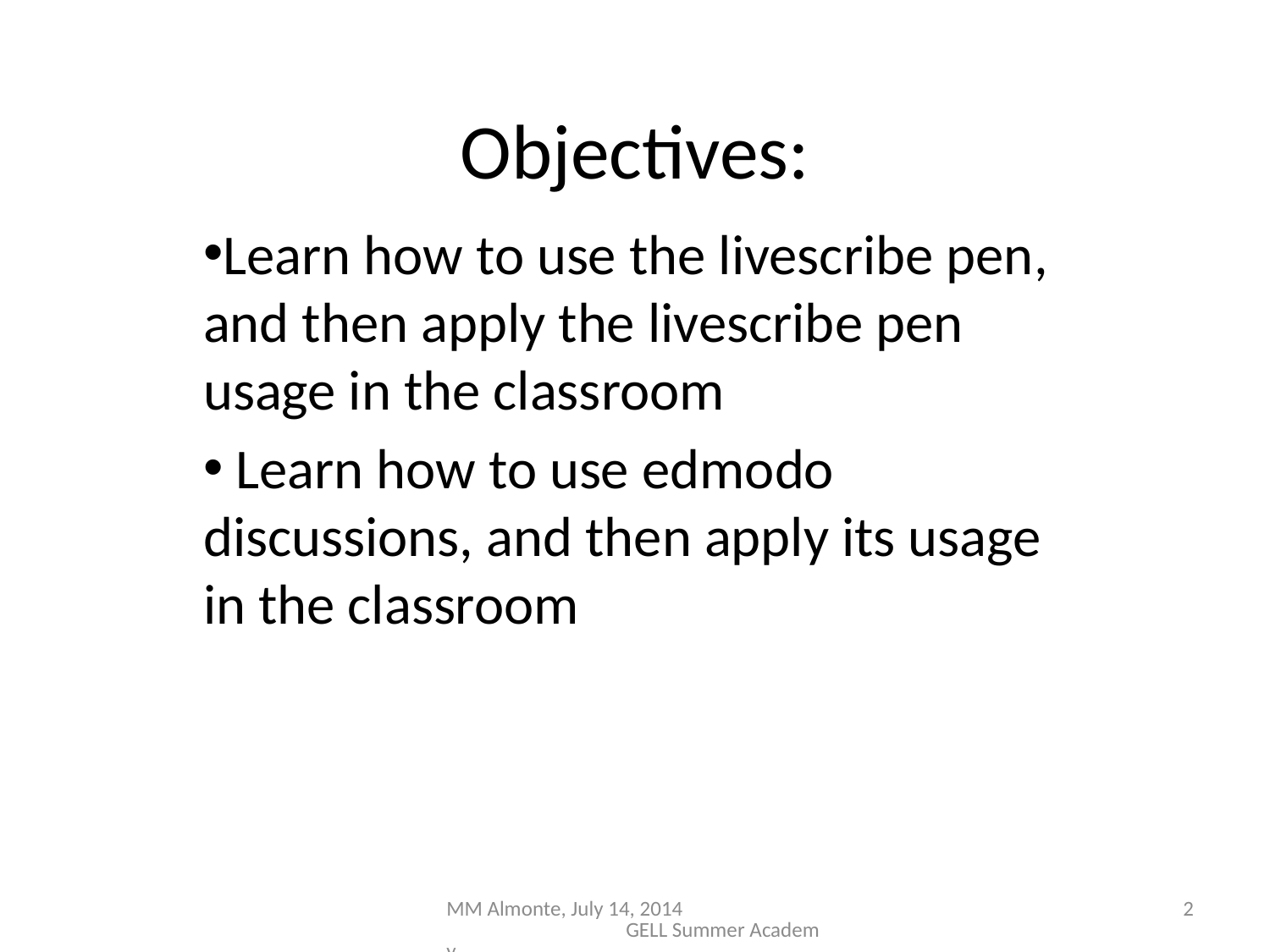

# Objectives:
Learn how to use the livescribe pen, and then apply the livescribe pen usage in the classroom
 Learn how to use edmodo discussions, and then apply its usage in the classroom
MM Almonte, July 14, 2014                                                                 GELL Summer Academy
2